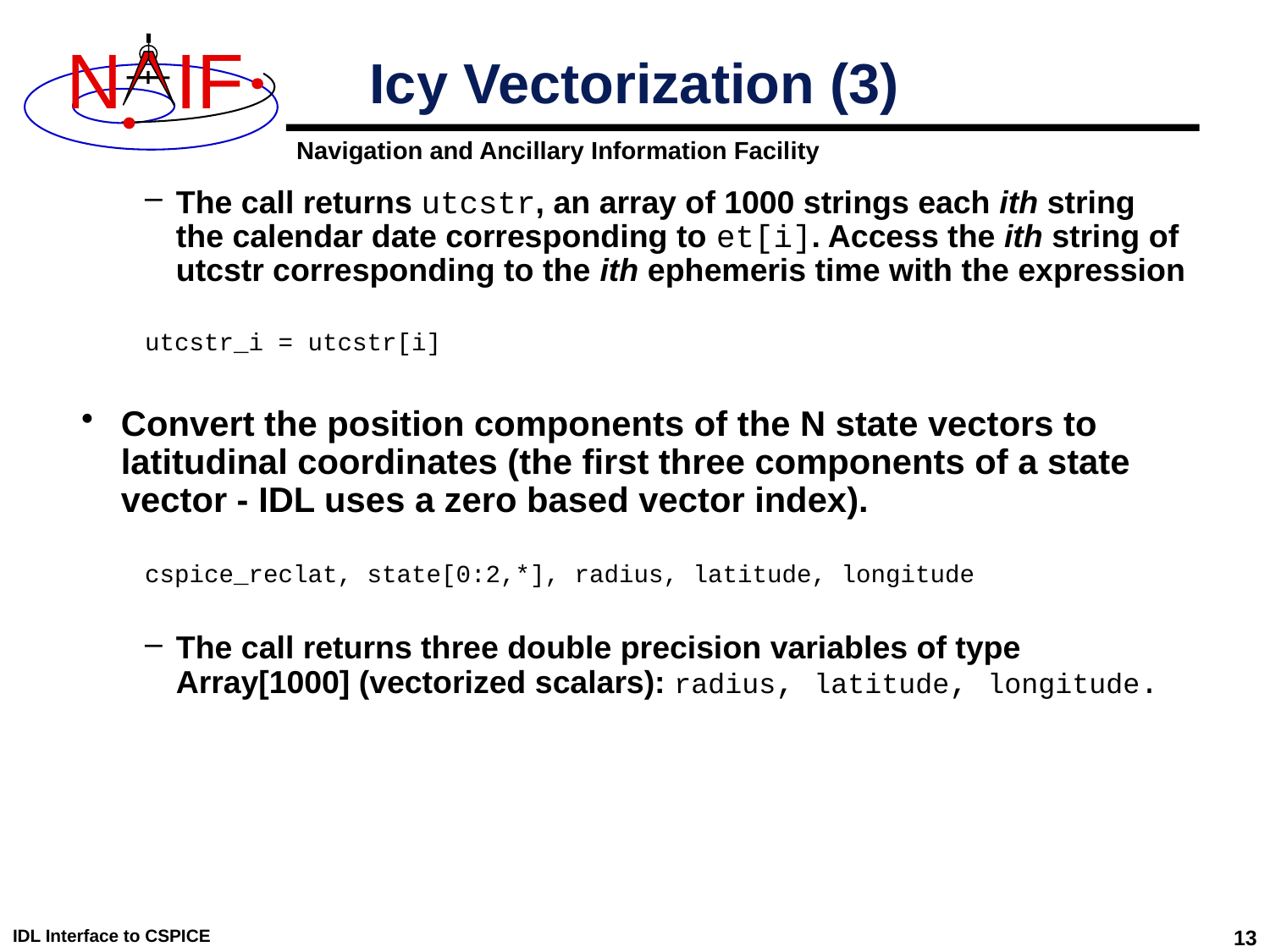

Icy Vectorization (3)
The call returns utcstr, an array of 1000 strings each ith string the calendar date corresponding to et[i]. Access the ith string of utcstr corresponding to the ith ephemeris time with the expression

utcstr_i = utcstr[i]

Convert the position components of the N state vectors to latitudinal coordinates (the first three components of a state vector - IDL uses a zero based vector index).

cspice_reclat, state[0:2,*], radius, latitude, longitude

The call returns three double precision variables of type Array[1000] (vectorized scalars): radius, latitude, longitude.
IDL Interface to CSPICE
13